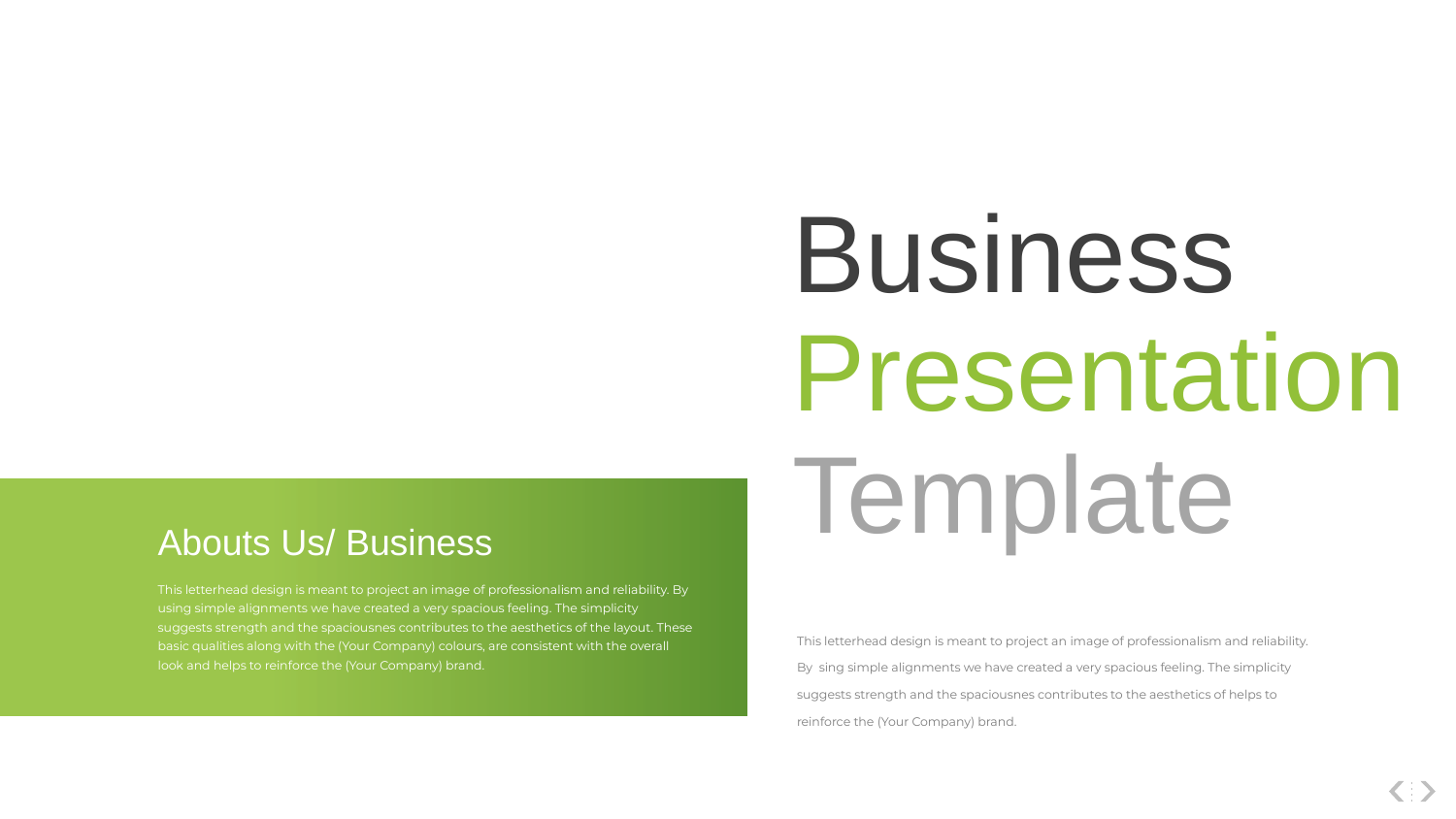

Business
Presentation
Template

Abouts Us/ Business
This letterhead design is meant to project an image of professionalism and reliability. By using simple alignments we have created a very spacious feeling. The simplicity suggests strength and the spaciousnes contributes to the aesthetics of the layout. These basic qualities along with the (Your Company) colours, are consistent with the overall look and helps to reinforce the (Your Company) brand.
This letterhead design is meant to project an image of professionalism and reliability. By  sing simple alignments we have created a very spacious feeling. The simplicity suggests strength and the spaciousnes contributes to the aesthetics of helps to reinforce the (Your Company) brand.